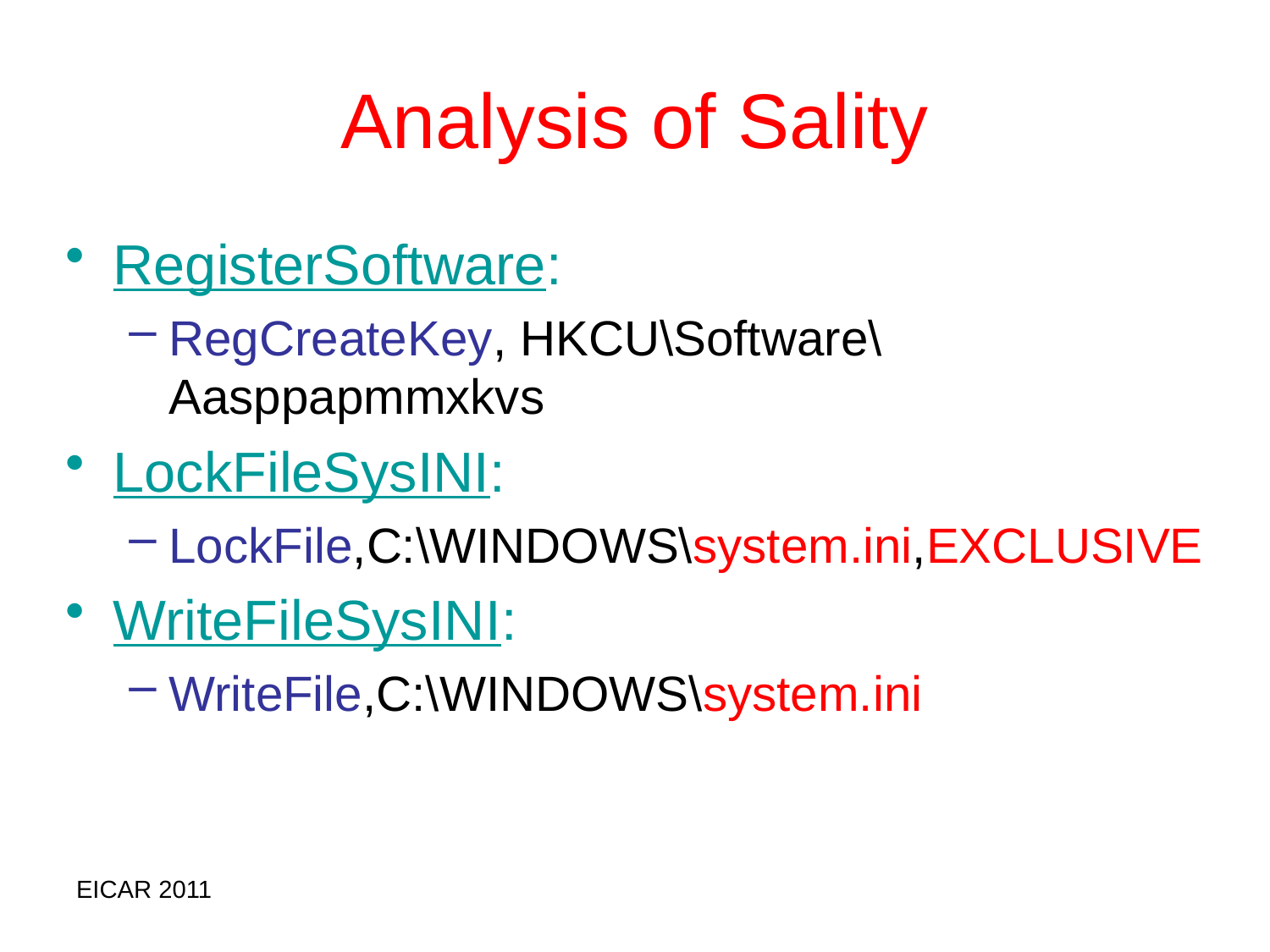

# Analysis of Sality
RegisterSoftware:
RegCreateKey, HKCU\Software\Aasppapmmxkvs
LockFileSysINI:
LockFile,C:\WINDOWS\system.ini,EXCLUSIVE
WriteFileSysINI:
WriteFile,C:\WINDOWS\system.ini
EICAR 2011